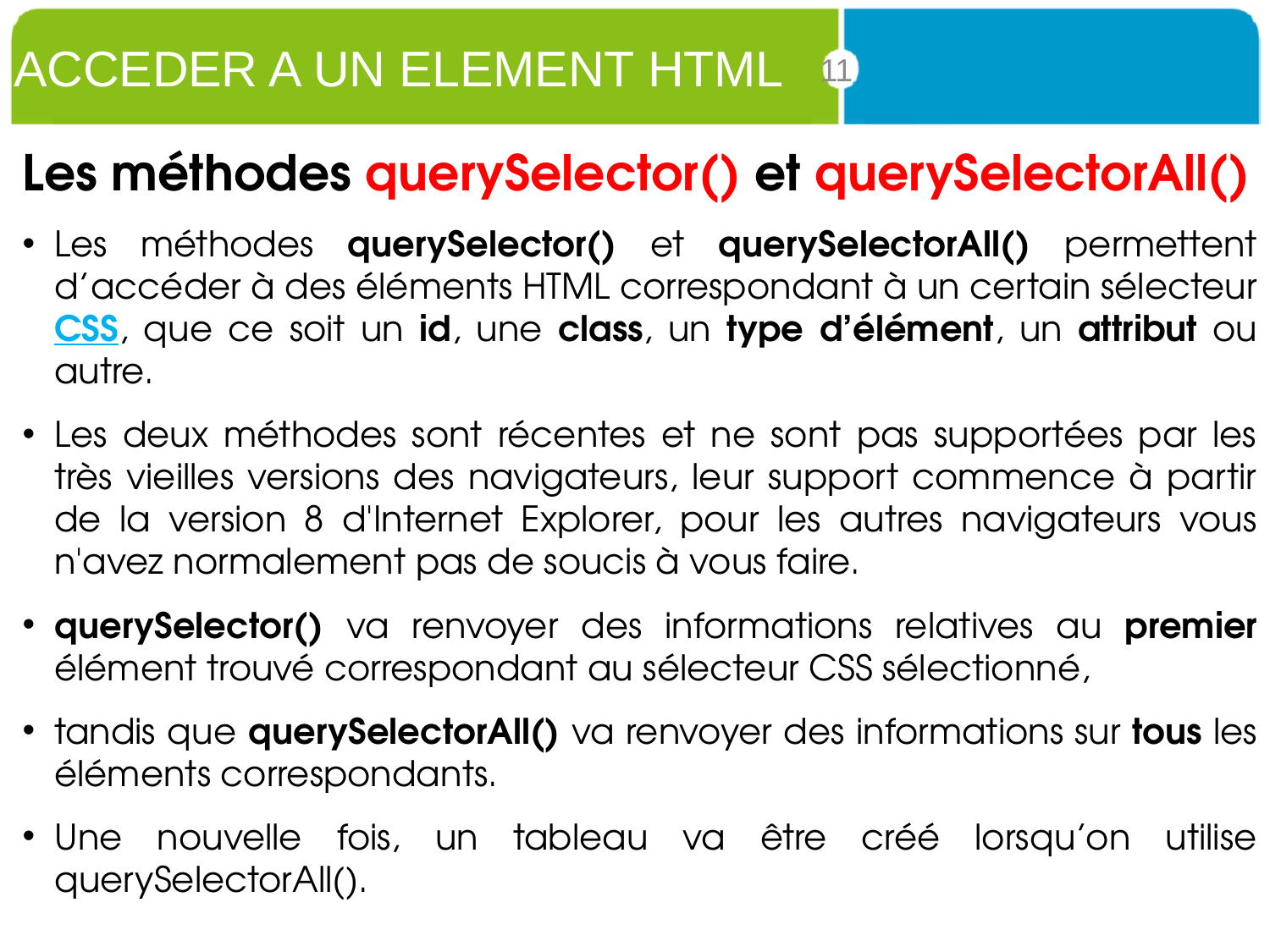

# ACCEDER A UN ELEMENT HTML
11
Les méthodes querySelector() et querySelectorAll()
Les méthodes querySelector() et querySelectorAll() permettent d’accéder à des éléments HTML correspondant à un certain sélecteur CSS, que ce soit un id, une class, un type d’élément, un attribut ou autre.
Les deux méthodes sont récentes et ne sont pas supportées par les très vieilles versions des navigateurs, leur support commence à partir de la version 8 d'Internet Explorer, pour les autres navigateurs vous n'avez normalement pas de soucis à vous faire.
querySelector() va renvoyer des informations relatives au premier élément trouvé correspondant au sélecteur CSS sélectionné,
tandis que querySelectorAll() va renvoyer des informations sur tous les éléments correspondants.
Une nouvelle fois, un tableau va être créé lorsqu’on utilise querySelectorAll().